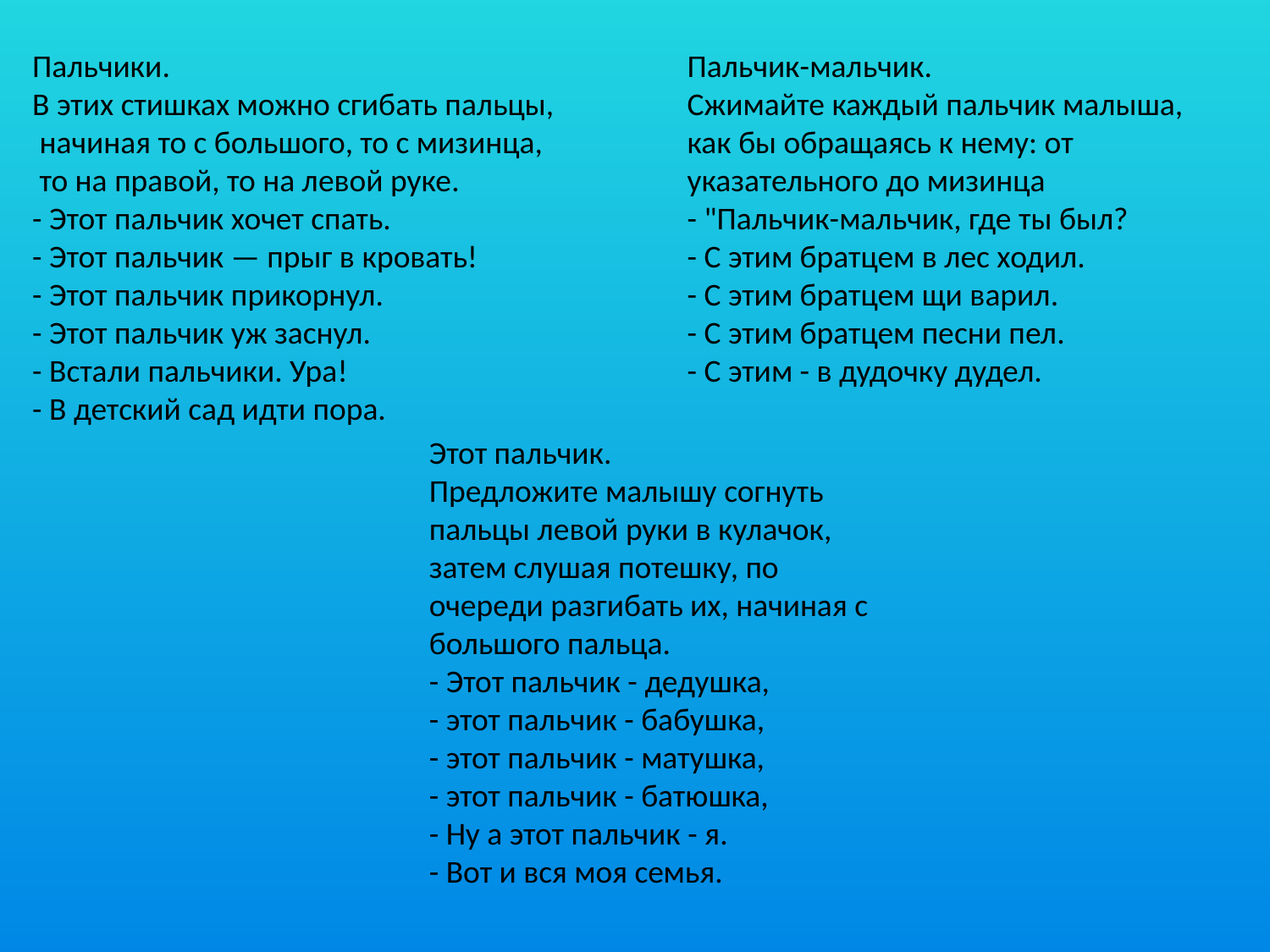

Пальчики.
В этих стишках можно сгибать пальцы,
 начиная то с большого, то с мизинца,
 то на правой, то на левой руке.
- Этот пальчик хочет спать.
- Этот пальчик — прыг в кровать!
- Этот пальчик прикорнул.
- Этот пальчик уж заснул.
- Встали пальчики. Ура!
- В детский сад идти пора.
Пальчик-мальчик.
Сжимайте каждый пальчик малыша, как бы обращаясь к нему: от указательного до мизинца
- "Пальчик-мальчик, где ты был?
- С этим братцем в лес ходил.
- С этим братцем щи варил.
- С этим братцем песни пел.
- С этим - в дудочку дудел.
Этот пальчик.
Предложите малышу согнуть пальцы левой руки в кулачок, затем слушая потешку, по очереди разгибать их, начиная с большого пальца.
- Этот пальчик - дедушка,
- этот пальчик - бабушка,
- этот пальчик - матушка,
- этот пальчик - батюшка,
- Ну а этот пальчик - я.
- Вот и вся моя семья.